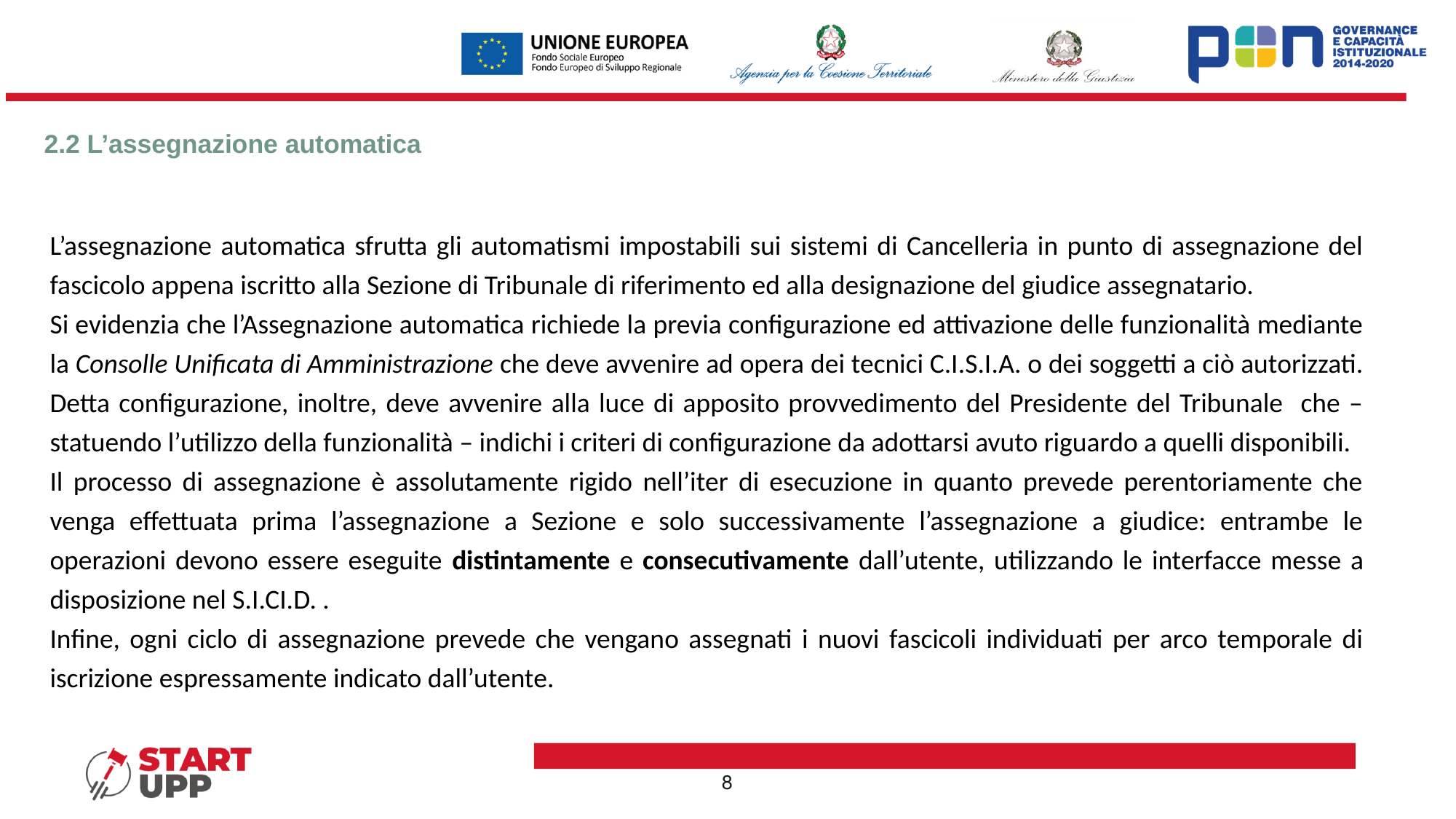

# 2.2 L’assegnazione automatica

L’assegnazione automatica sfrutta gli automatismi impostabili sui sistemi di Cancelleria in punto di assegnazione del fascicolo appena iscritto alla Sezione di Tribunale di riferimento ed alla designazione del giudice assegnatario.
Si evidenzia che l’Assegnazione automatica richiede la previa configurazione ed attivazione delle funzionalità mediante la Consolle Unificata di Amministrazione che deve avvenire ad opera dei tecnici C.I.S.I.A. o dei soggetti a ciò autorizzati. Detta configurazione, inoltre, deve avvenire alla luce di apposito provvedimento del Presidente del Tribunale  che – statuendo l’utilizzo della funzionalità – indichi i criteri di configurazione da adottarsi avuto riguardo a quelli disponibili.
Il processo di assegnazione è assolutamente rigido nell’iter di esecuzione in quanto prevede perentoriamente che venga effettuata prima l’assegnazione a Sezione e solo successivamente l’assegnazione a giudice: entrambe le operazioni devono essere eseguite distintamente e consecutivamente dall’utente, utilizzando le interfacce messe a disposizione nel S.I.CI.D. .
Infine, ogni ciclo di assegnazione prevede che vengano assegnati i nuovi fascicoli individuati per arco temporale di iscrizione espressamente indicato dall’utente.
8